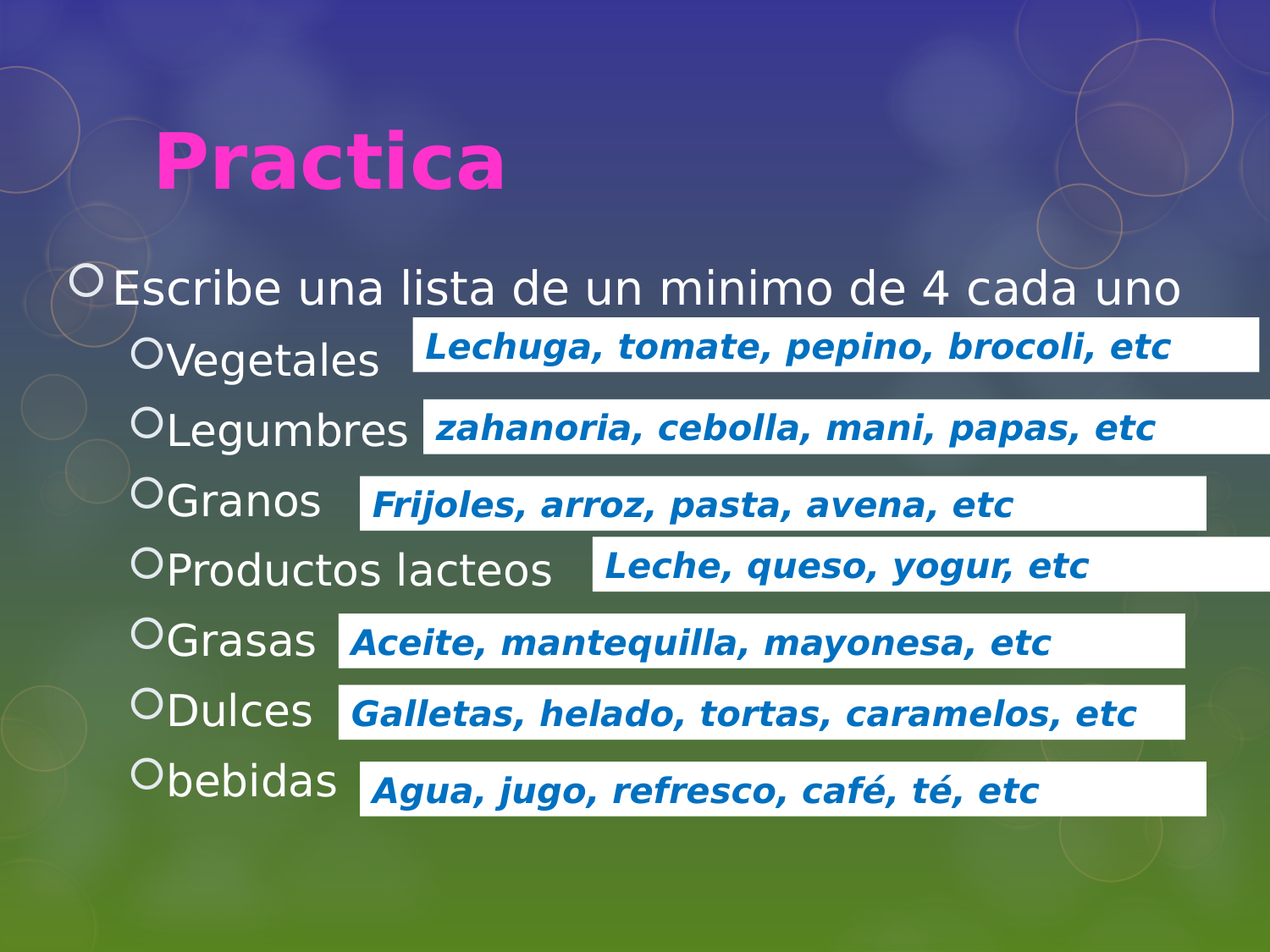

# Practica
Escribe una lista de un minimo de 4 cada uno
Vegetales
Legumbres
Granos
Productos lacteos
Grasas
Dulces
bebidas
Lechuga, tomate, pepino, brocoli, etc
zahanoria, cebolla, mani, papas, etc
Frijoles, arroz, pasta, avena, etc
Leche, queso, yogur, etc
Aceite, mantequilla, mayonesa, etc
Galletas, helado, tortas, caramelos, etc
Agua, jugo, refresco, café, té, etc